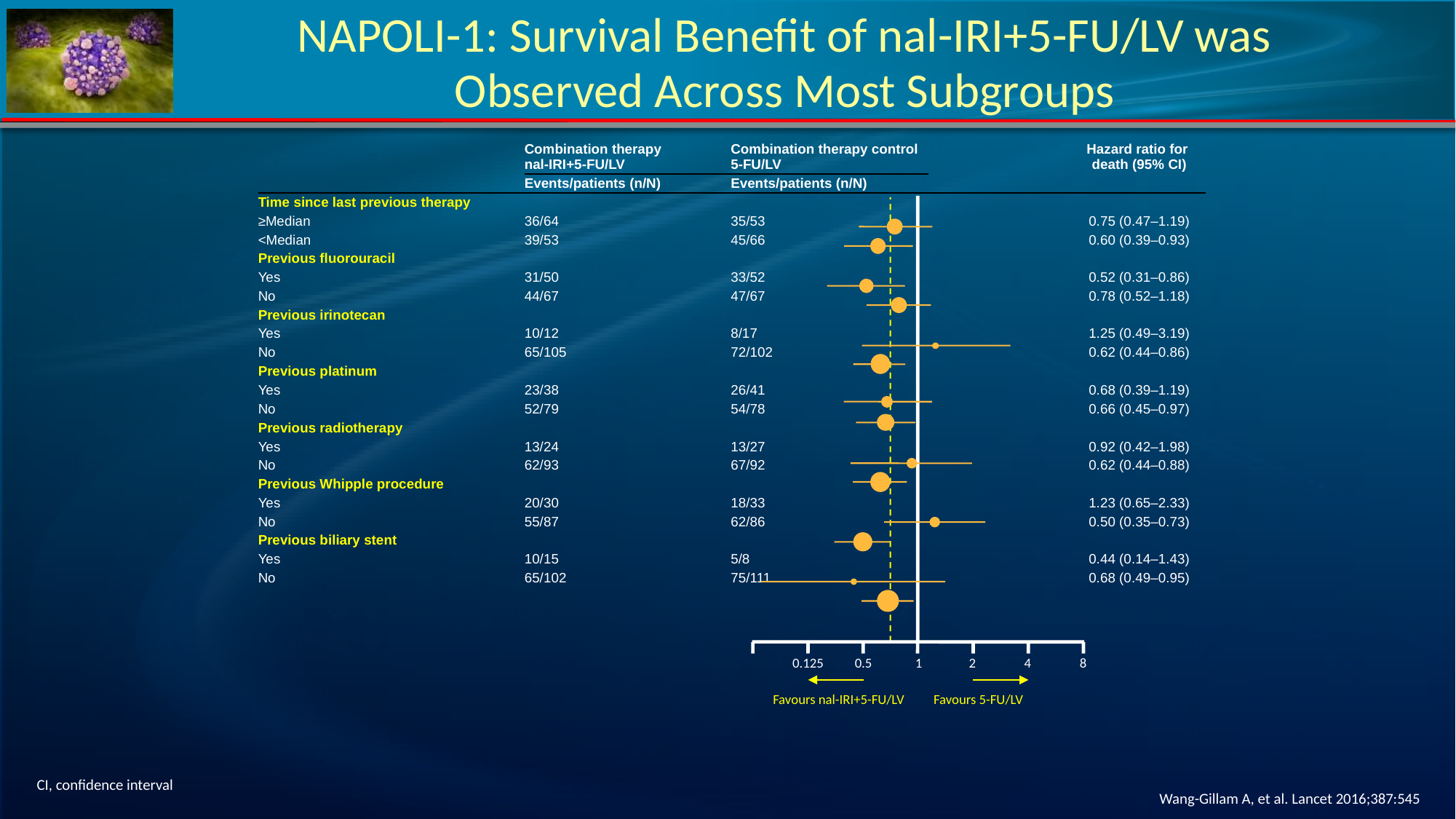

# NAPOLI-1: Survival Benefit of nal-IRI+5-FU/LV was Observed Across Most Subgroups
|  | Combination therapy nal-IRI+5-FU/LV | Combination therapy control 5-FU/LV |  | Hazard ratio for death (95% CI) |
| --- | --- | --- | --- | --- |
|  | Events/patients (n/N) | Events/patients (n/N) |  |  |
| Time since last previous therapy |  |  |  |  |
| ≥Median | 36/64 | 35/53 |  | 0.75 (0.47–1.19) |
| <Median | 39/53 | 45/66 |  | 0.60 (0.39–0.93) |
| Previous fluorouracil |  |  |  |  |
| Yes | 31/50 | 33/52 |  | 0.52 (0.31–0.86) |
| No | 44/67 | 47/67 |  | 0.78 (0.52–1.18) |
| Previous irinotecan |  |  |  |  |
| Yes | 10/12 | 8/17 |  | 1.25 (0.49–3.19) |
| No | 65/105 | 72/102 |  | 0.62 (0.44–0.86) |
| Previous platinum |  |  |  |  |
| Yes | 23/38 | 26/41 |  | 0.68 (0.39–1.19) |
| No | 52/79 | 54/78 |  | 0.66 (0.45–0.97) |
| Previous radiotherapy |  |  |  |  |
| Yes | 13/24 | 13/27 |  | 0.92 (0.42–1.98) |
| No | 62/93 | 67/92 |  | 0.62 (0.44–0.88) |
| Previous Whipple procedure |  |  |  |  |
| Yes | 20/30 | 18/33 |  | 1.23 (0.65–2.33) |
| No | 55/87 | 62/86 |  | 0.50 (0.35–0.73) |
| Previous biliary stent |  |  |  |  |
| Yes | 10/15 | 5/8 |  | 0.44 (0.14–1.43) |
| No | 65/102 | 75/111 |  | 0.68 (0.49–0.95) |

0.125
0.5
1
2
4
8
Favours nal-IRI+5-FU/LV
Favours 5-FU/LV
CI, confidence interval
Wang-Gillam A, et al. Lancet 2016;387:545